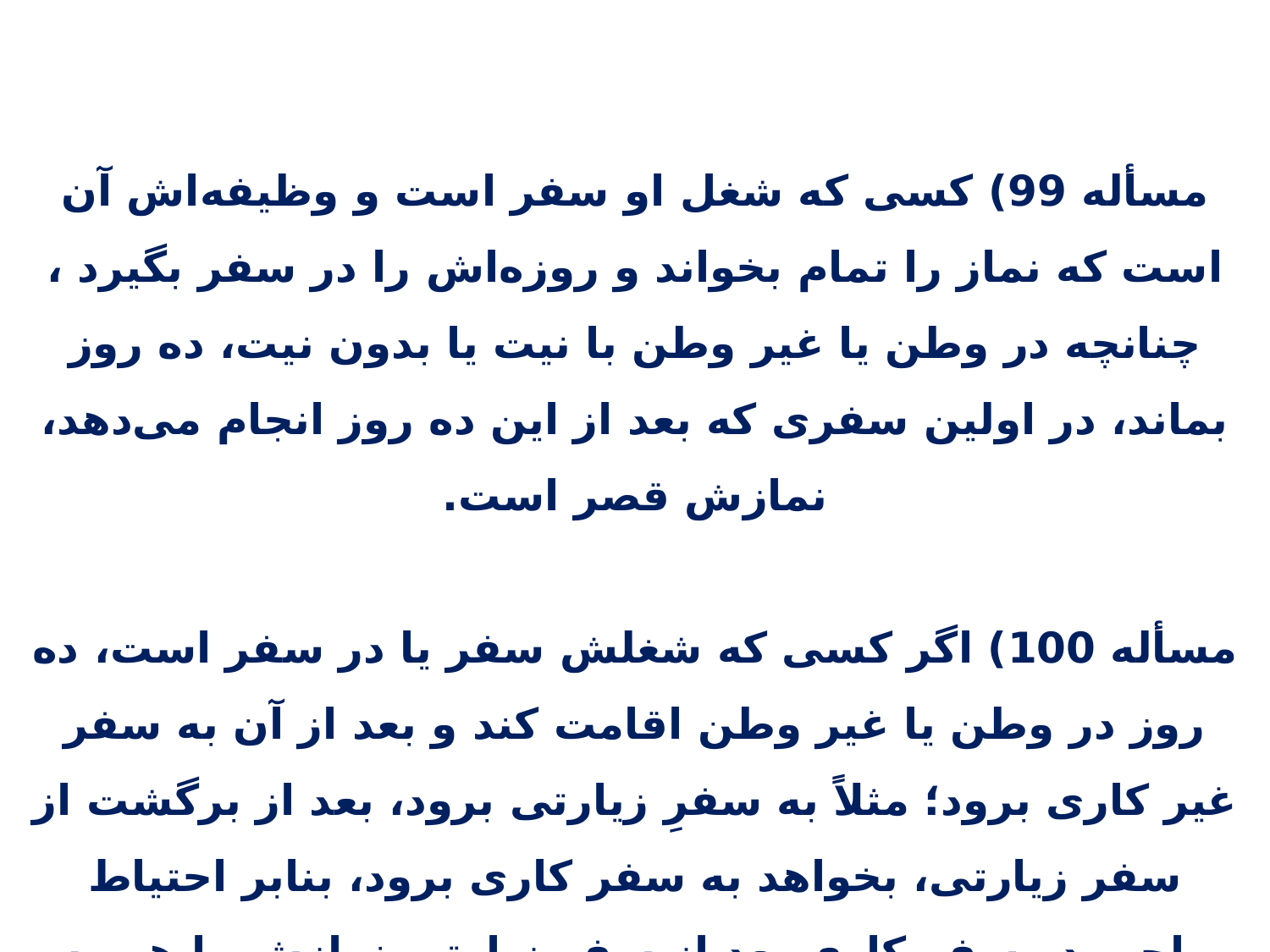

مسأله 99) کسی که شغل او سفر است و وظیفه‌اش آن است که نماز را تمام بخواند و روزه‌اش را در سفر بگیرد ، چنانچه در وطن یا غیر وطن با نیت یا بدون نیت، ده روز بماند، در اولین سفری که بعد از این ده روز انجام می‌دهد، نمازش قصر است.

مسأله 100) اگر کسی که شغلش سفر یا در سفر است، ده روز در وطن یا غیر وطن اقامت کند و بعد از آن به سفر غیر کاری برود؛ مثلاً به سفرِ زیارتی برود، بعد از برگشت از سفر زیارتی، بخواهد به سفر کاری برود، بنابر احتیاط واجب در سفر کاری بعد از سفر زیارتی نمازش را هم به صورت قصر و هم تمام بخواند.